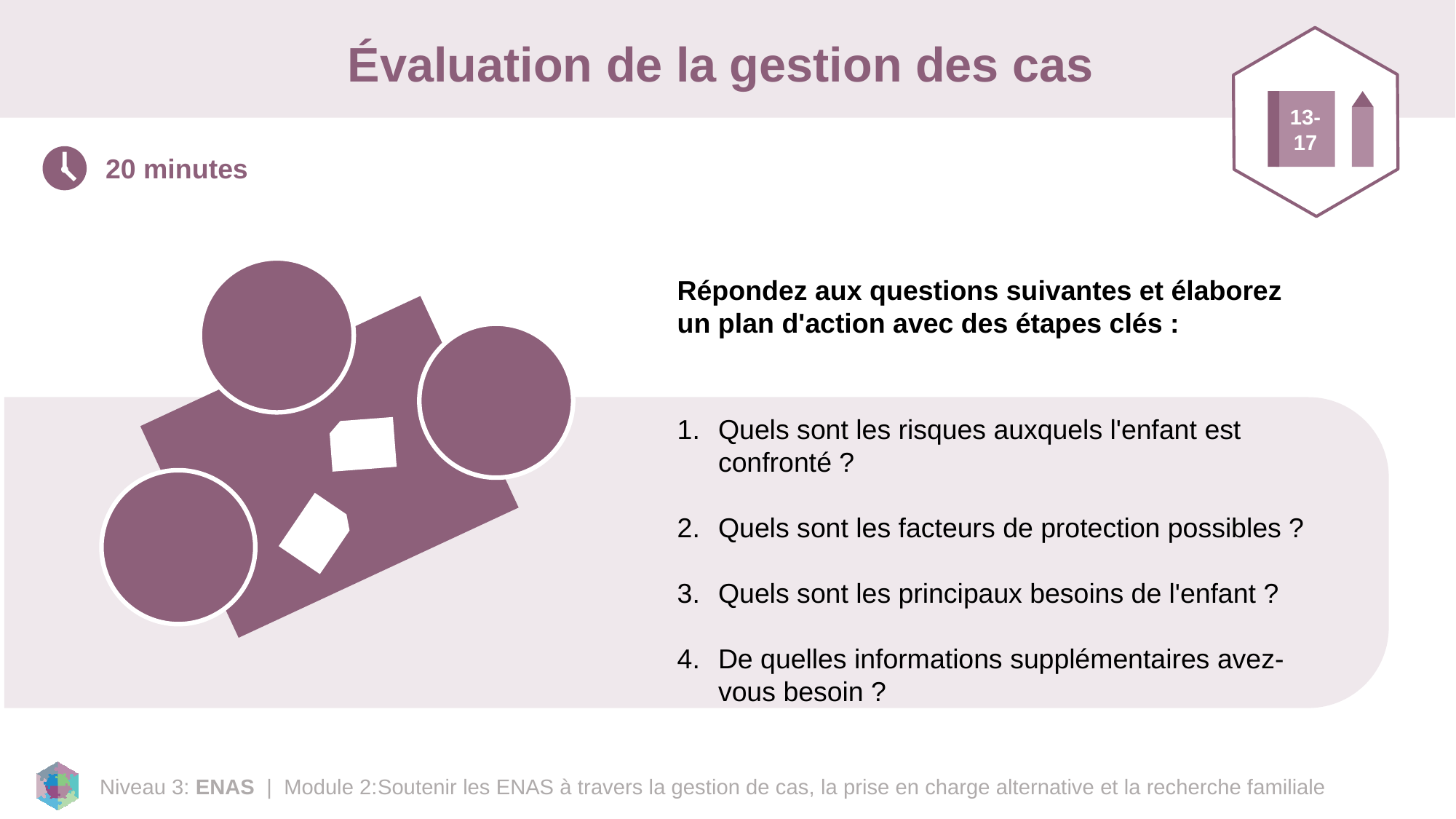

# Évaluation de la gestion des cas

13-17

20 minutes

Répondez aux questions suivantes et élaborez un plan d'action avec des étapes clés :
Quels sont les risques auxquels l'enfant est confronté ?
Quels sont les facteurs de protection possibles ?
Quels sont les principaux besoins de l'enfant ?
De quelles informations supplémentaires avez-vous besoin ?